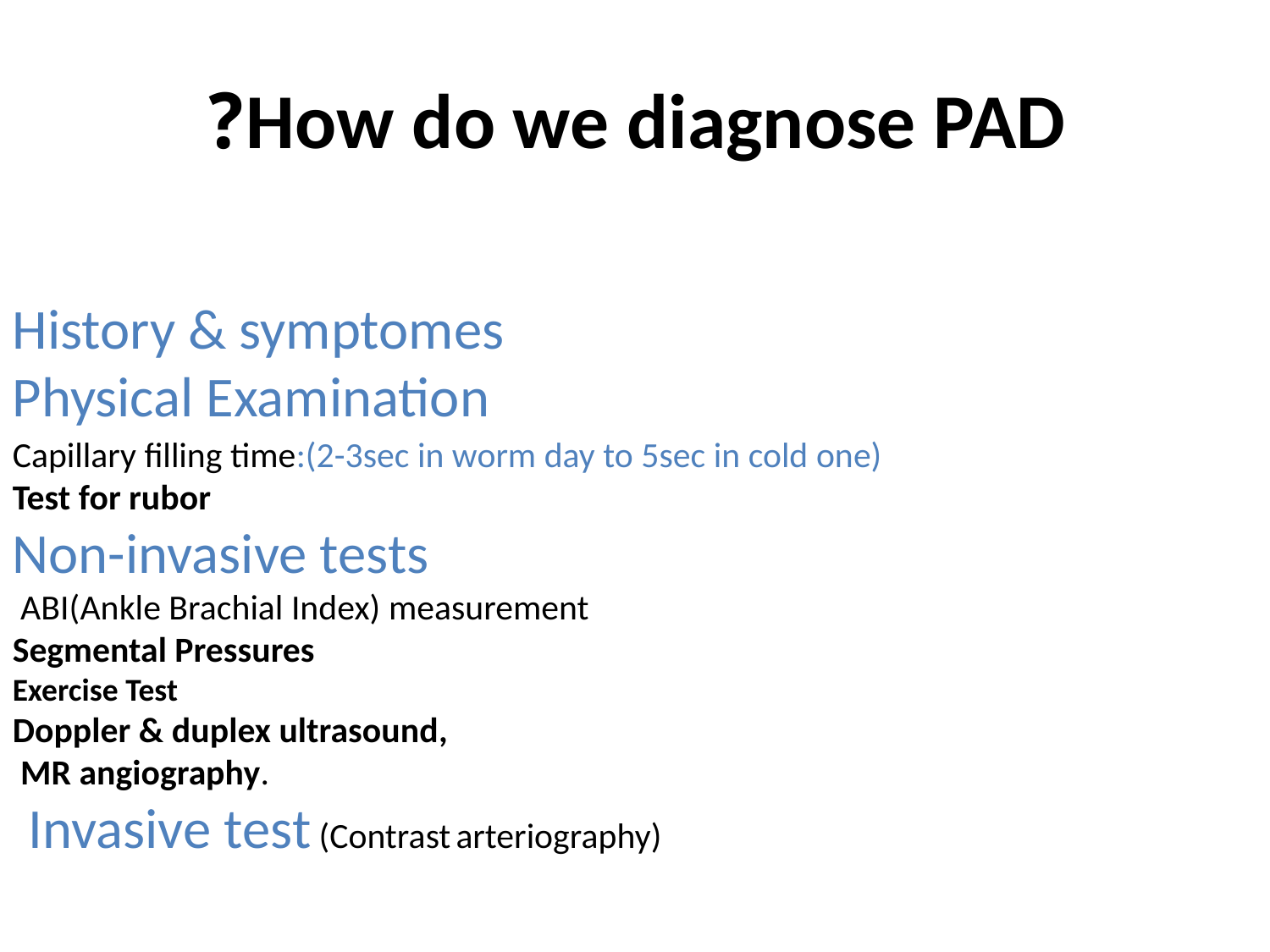

# How do we diagnose PAD?
History & symptomes
Physical Examination
Capillary filling time:(2-3sec in worm day to 5sec in cold one)
Test for rubor
Non-invasive tests
 ABI(Ankle Brachial Index) measurement
Segmental Pressures
Exercise Test
Doppler & duplex ultrasound,
 MR angiography.
  Invasive test (Contrast arteriography)